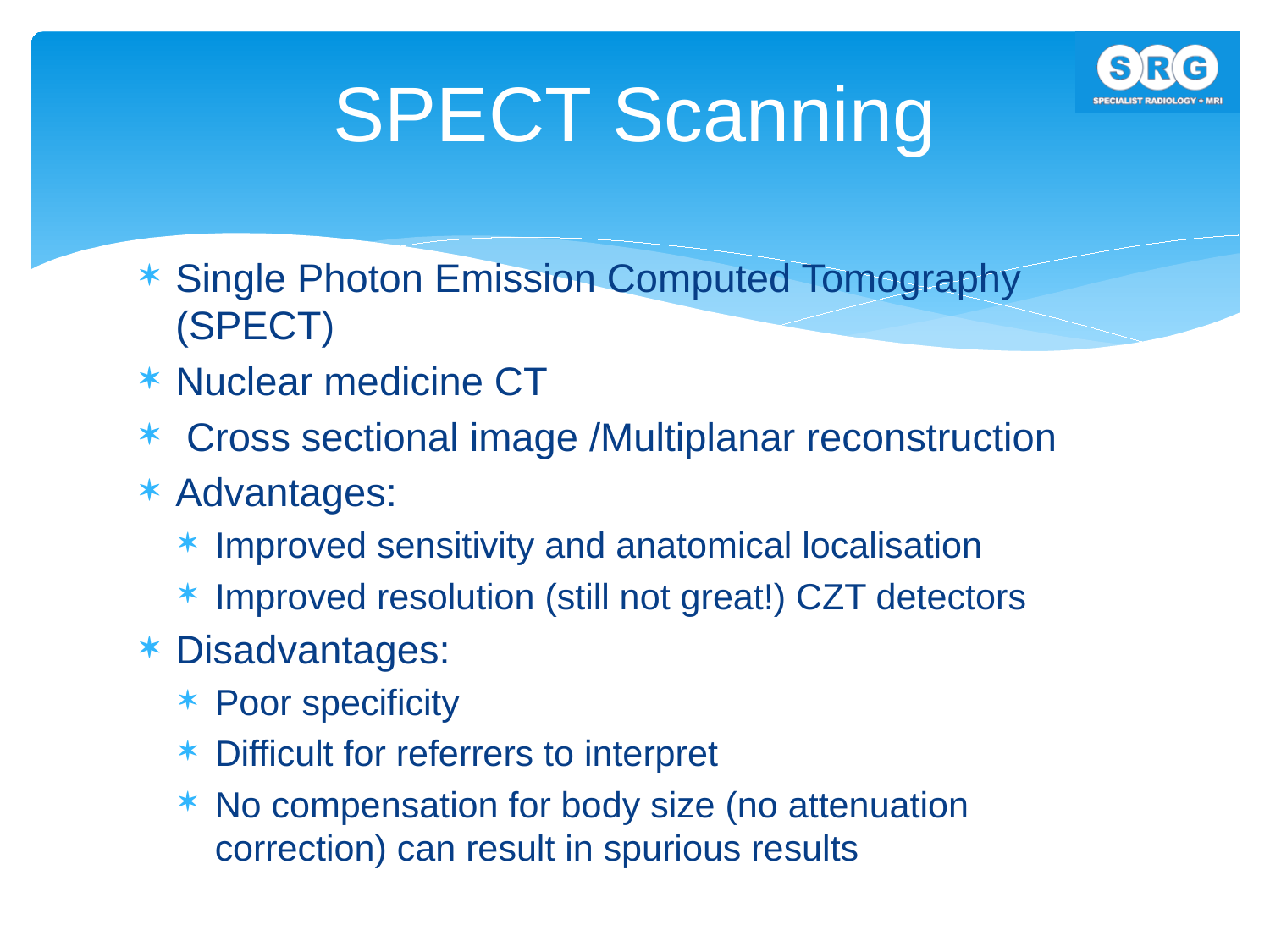

# SPECT Scanning
Single Photon Emission Computed Tomography (SPECT)
Nuclear medicine CT
 Cross sectional image /Multiplanar reconstruction
Advantages:
Improved sensitivity and anatomical localisation
Improved resolution (still not great!) CZT detectors
Disadvantages:
Poor specificity
Difficult for referrers to interpret
No compensation for body size (no attenuation correction) can result in spurious results